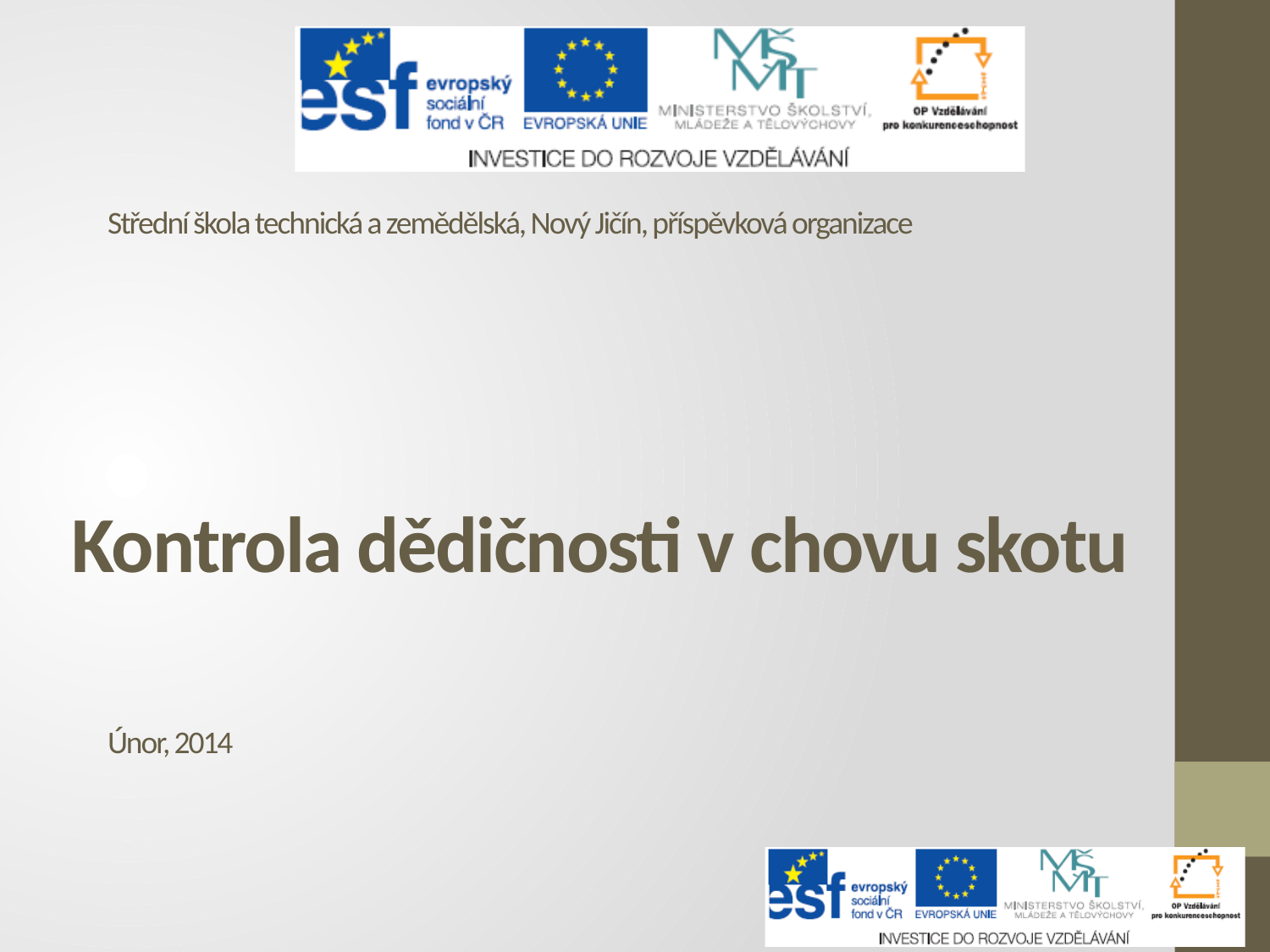

Střední škola technická a zemědělská, Nový Jičín, příspěvková organizace
# Kontrola dědičnosti v chovu skotu
Únor, 2014